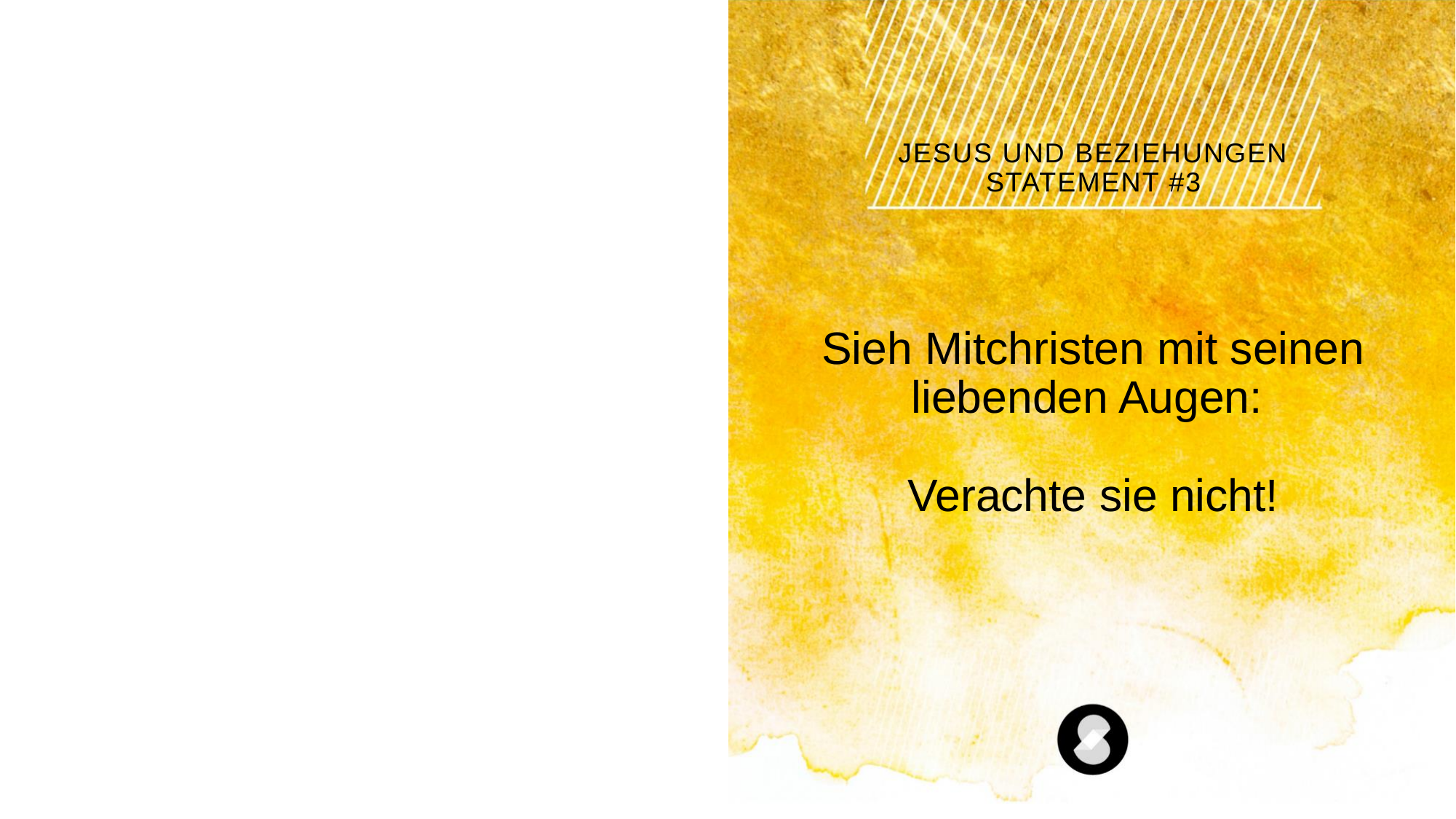

Jesus und Beziehungen
Statement #3
Sieh Mitchristen mit seinen liebenden Augen:
Verachte sie nicht!